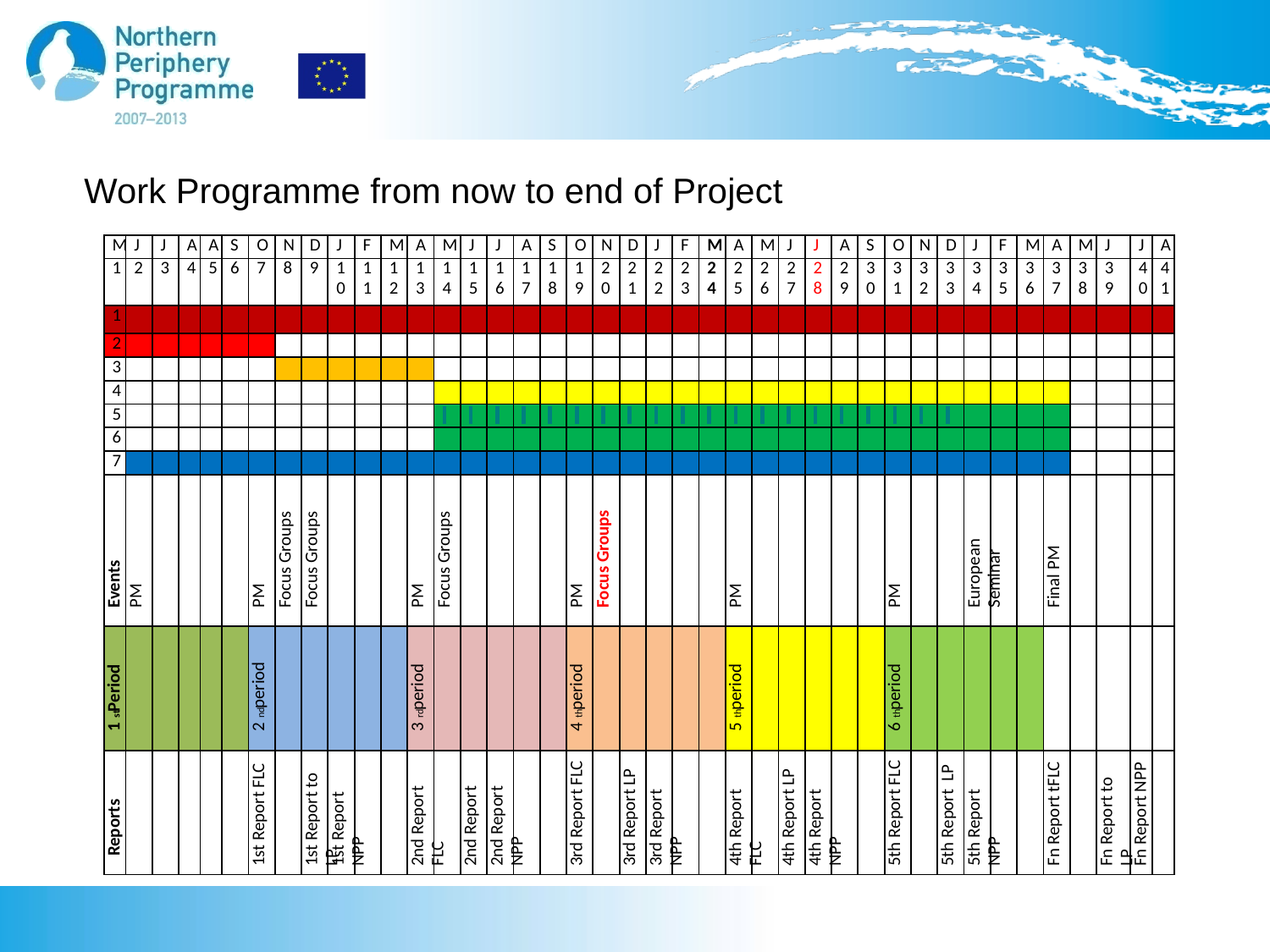

Work Programme from now to end of Project
| M | J | J | A | A | S | O | N | D | J | F | M | A | M | J | J | A | S | O | N | D | J | F | M | A | M | J | J | A | S | O | N | D | J | F | M | A | M | J | J | A |
| --- | --- | --- | --- | --- | --- | --- | --- | --- | --- | --- | --- | --- | --- | --- | --- | --- | --- | --- | --- | --- | --- | --- | --- | --- | --- | --- | --- | --- | --- | --- | --- | --- | --- | --- | --- | --- | --- | --- | --- | --- |
| 1 | 2 | 3 | 4 | 5 | 6 | 7 | 8 | 9 | 10 | 11 | 12 | 13 | 14 | 15 | 16 | 17 | 18 | 19 | 20 | 21 | 22 | 23 | 24 | 25 | 26 | 27 | 28 | 29 | 30 | 31 | 32 | 33 | 34 | 35 | 36 | 37 | 38 | 39 | 40 | 41 |
| 1 |  |  |  |  |  |  |  |  |  |  |  |  |  |  |  |  |  |  |  |  |  |  |  |  |  |  |  |  |  |  |  |  |  |  |  |  |  |  |  |  |
| 2 |  |  |  |  |  |  |  |  |  |  |  |  |  |  |  |  |  |  |  |  |  |  |  |  |  |  |  |  |  |  |  |  |  |  |  |  |  |  |  |  |
| 3 |  |  |  |  |  |  |  |  |  |  |  |  |  |  |  |  |  |  |  |  |  |  |  |  |  |  |  |  |  |  |  |  |  |  |  |  |  |  |  |  |
| 4 |  |  |  |  |  |  |  |  |  |  |  |  |  |  |  |  |  |  |  |  |  |  |  |  |  |  |  |  |  |  |  |  |  |  |  |  |  |  |  |  |
| 5 |  |  |  |  |  |  |  |  |  |  |  |  |  |  |  |  |  |  |  |  |  |  |  |  |  |  |  |  |  |  |  |  |  |  |  |  |  |  |  |  |
| 6 |  |  |  |  |  |  |  |  |  |  |  |  |  |  |  |  |  |  |  |  |  |  |  |  |  |  |  |  |  |  |  |  |  |  |  |  |  |  |  |  |
| 7 |  |  |  |  |  |  |  |  |  |  |  |  |  |  |  |  |  |  |  |  |  |  |  |  |  |  |  |  |  |  |  |  |  |  |  |  |  |  |  |  |
| Events | PM |  |  |  |  | PM | Focus Groups | Focus Groups |  |  |  | PM | Focus Groups |  |  |  |  | PM | Focus Groups |  |  |  |  | PM |  |  |  |  |  | PM |  |  | European Seminar |  |  | Final PM |  |  |  |  |
| 1st Period |  |  |  |  |  | 2nd period |  |  |  |  |  | 3rd period |  |  |  |  |  | 4th period |  |  |  |  |  | 5th period |  |  |  |  |  | 6th period |  |  |  |  |  |  |  |  |  |  |
| Reports |  |  |  |  |  | 1st Report FLC |  | 1st Report to LP | 1st Report NPP |  |  | 2nd Report FLC |  | 2nd Report | 2nd Report NPP |  |  | 3rd Report FLC |  | 3rd Report LP | 3rd Report NPP |  |  | 4th Report FLC |  | 4th Report LP | 4th Report NPP |  |  | 5th Report FLC |  | 5th Report LP | 5th Report NPP |  |  | Fn Report tFLC |  | Fn Report to LP | Fn Report NPP |  |